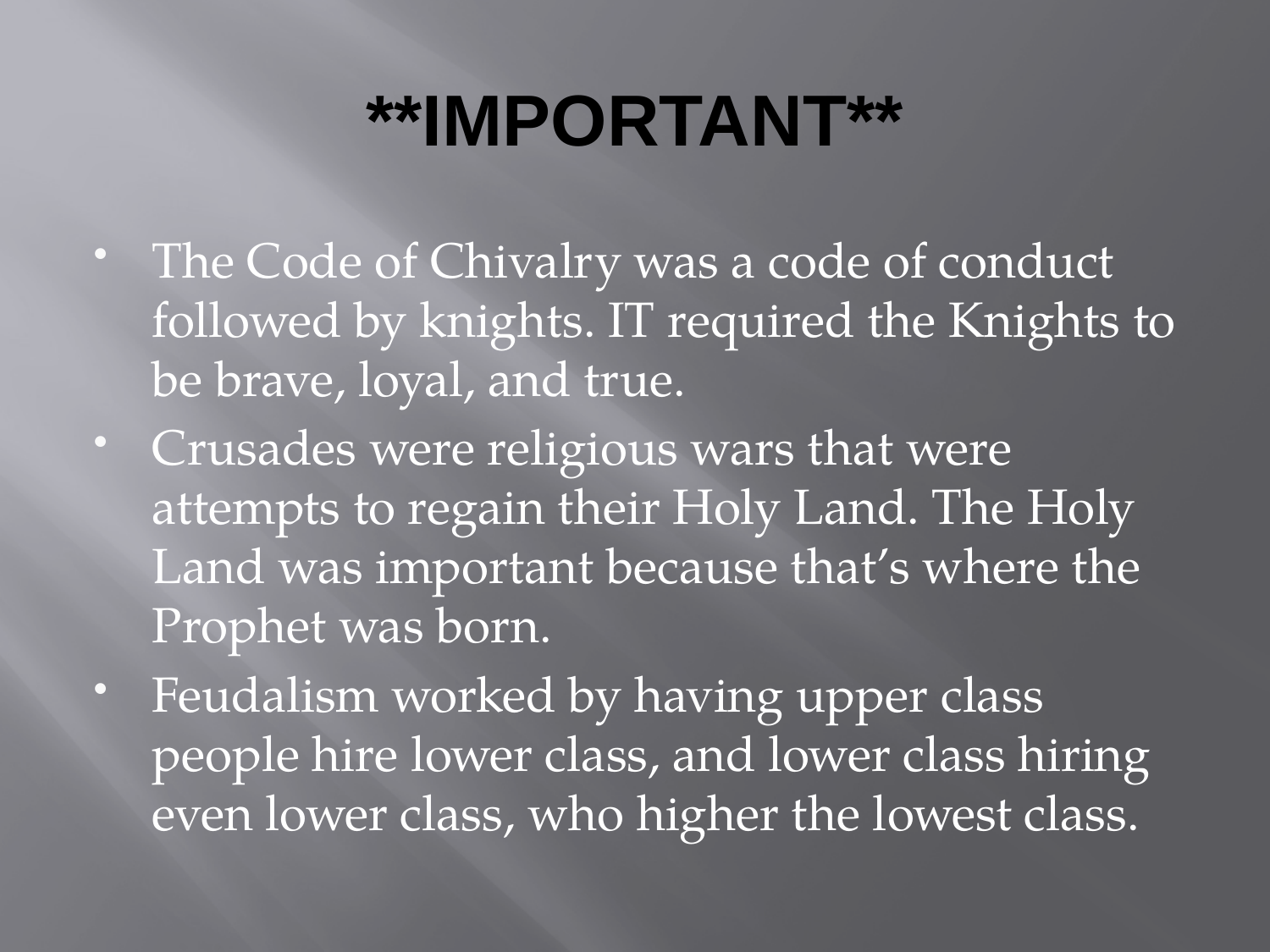

# **IMPORTANT**
The Code of Chivalry was a code of conduct followed by knights. IT required the Knights to be brave, loyal, and true.
Crusades were religious wars that were attempts to regain their Holy Land. The Holy Land was important because that’s where the Prophet was born.
Feudalism worked by having upper class people hire lower class, and lower class hiring even lower class, who higher the lowest class.